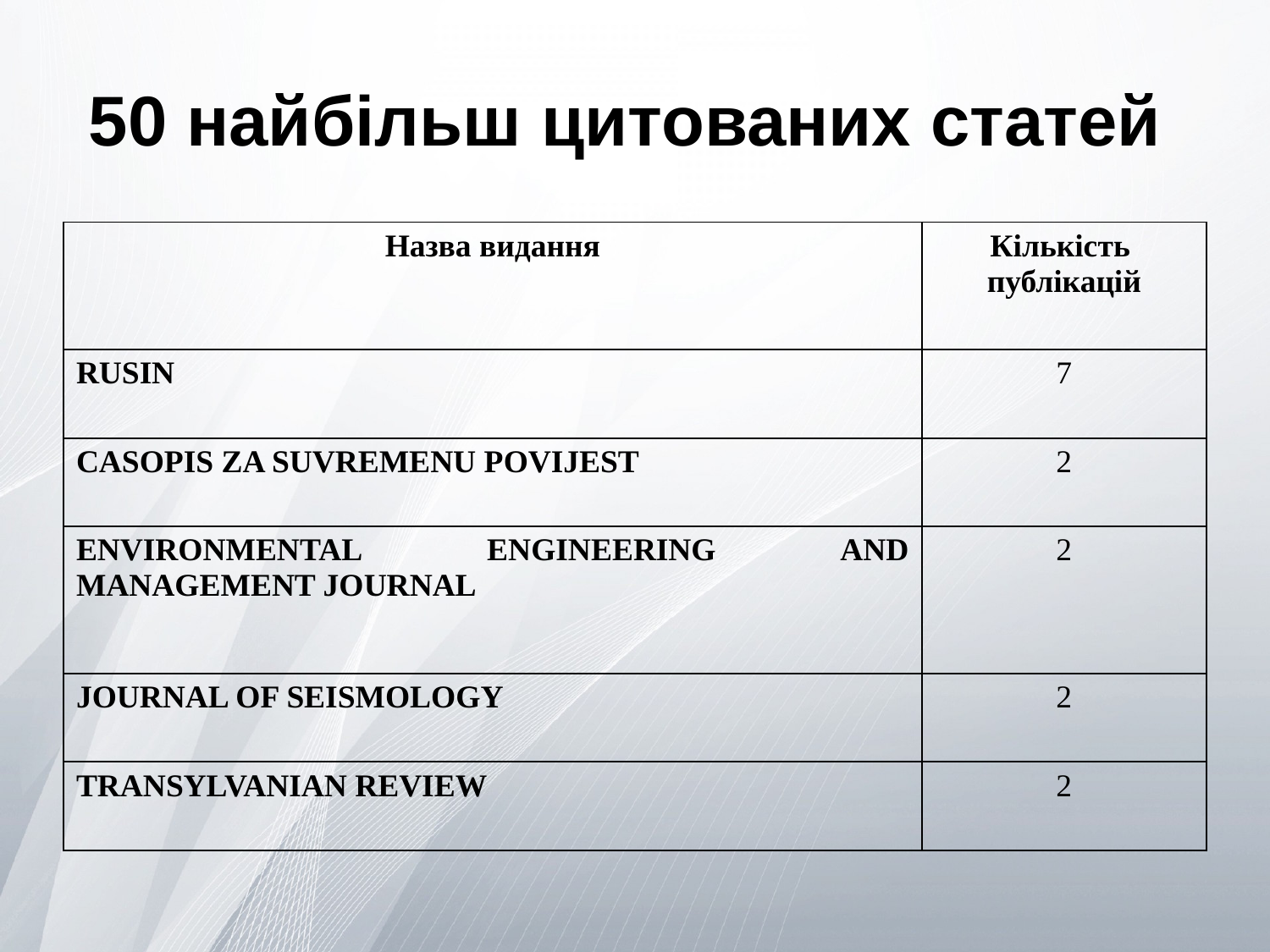

# 50 найбільш цитованих статей
| Назва видання | Кількість  публікацій |
| --- | --- |
| RUSIN | 7 |
| CASOPIS ZA SUVREMENU POVIJEST | 2 |
| ENVIRONMENTAL ENGINEERING AND MANAGEMENT JOURNAL | 2 |
| JOURNAL OF SEISMOLOGY | 2 |
| TRANSYLVANIAN REVIEW | 2 |